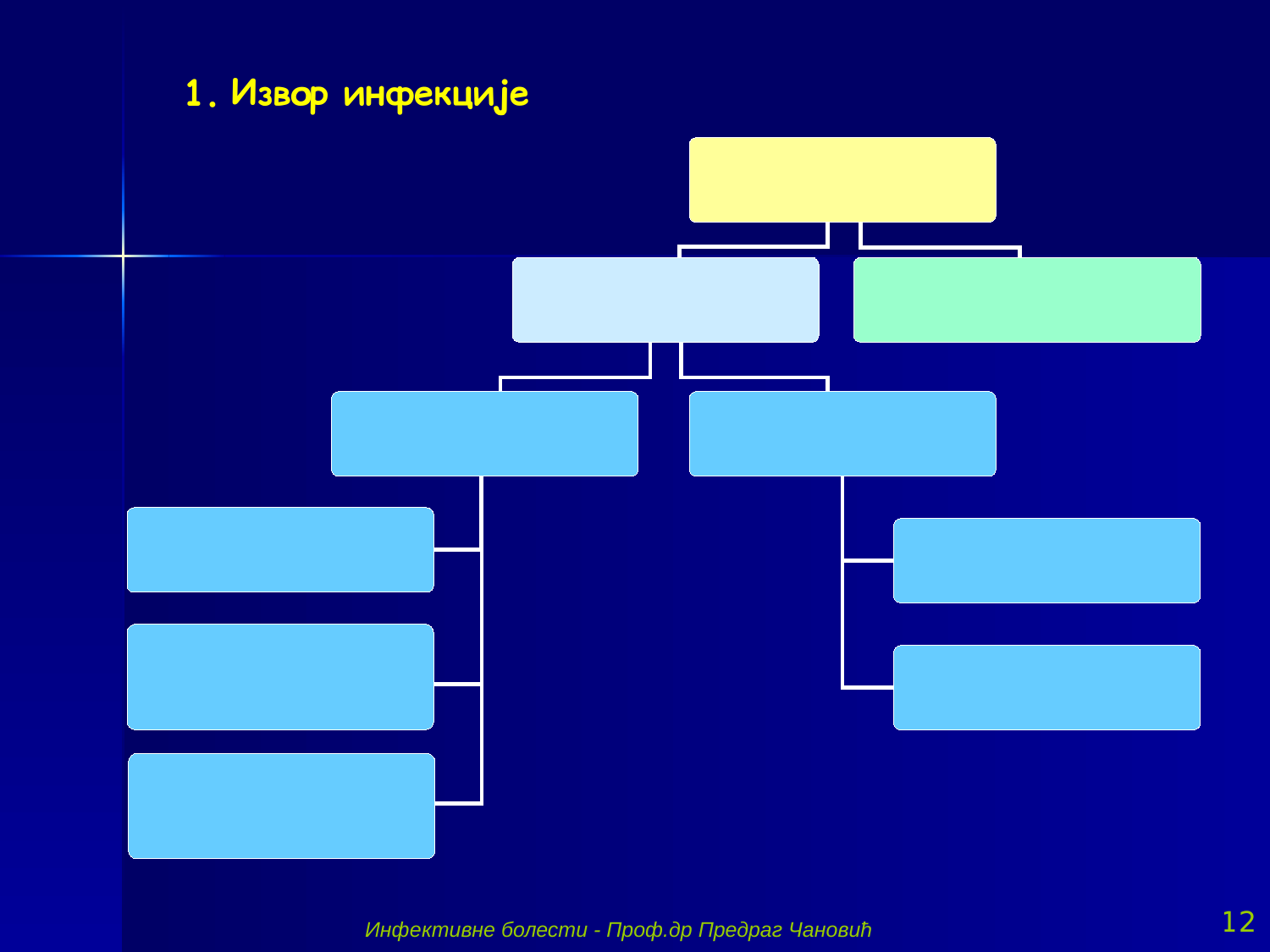

Извор инфекције
12
Инфективне болести - Проф.др Предраг Чановић